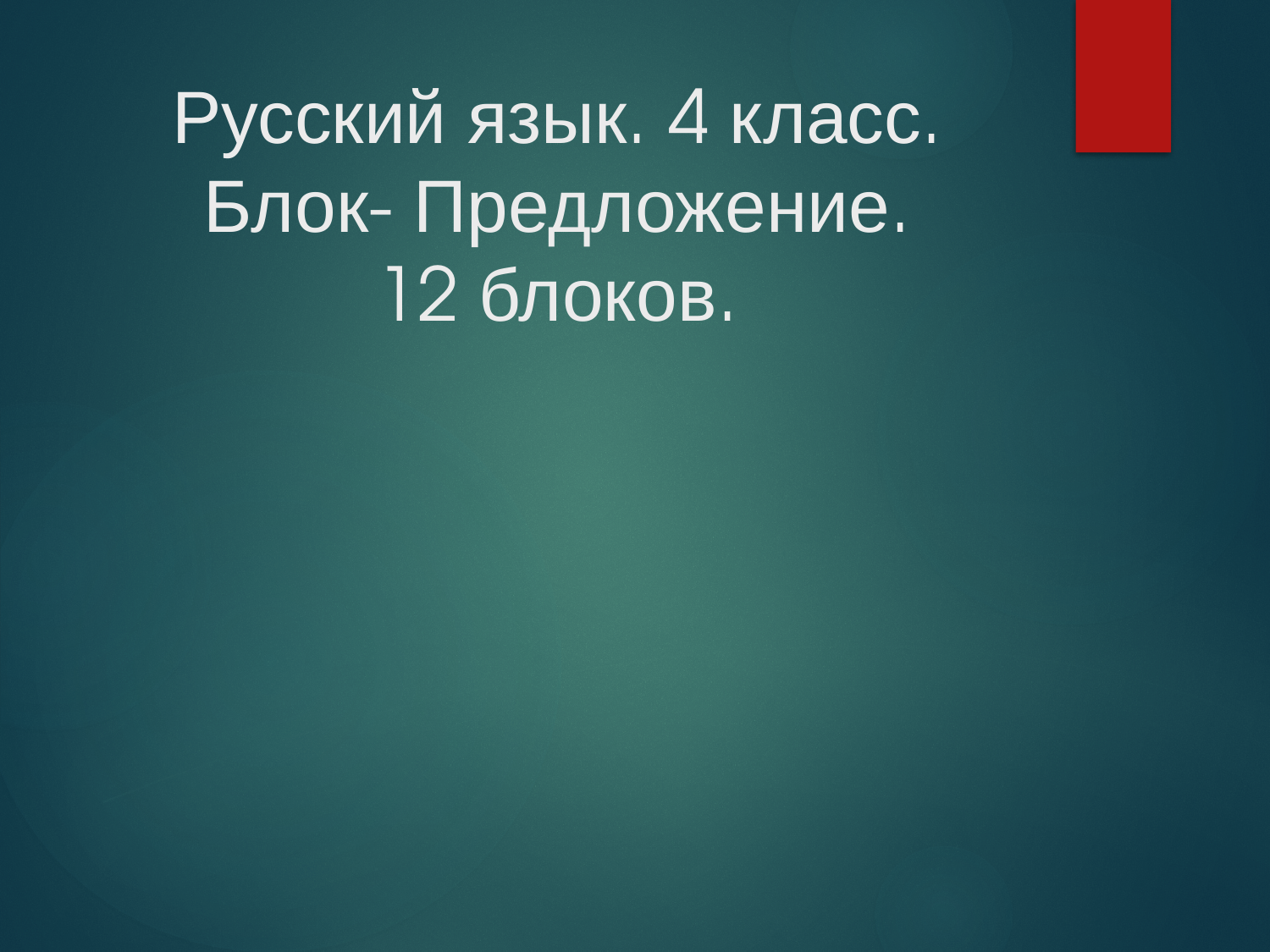

# Русский язык. 4 класс. Блок- Предложение. 12 блоков.